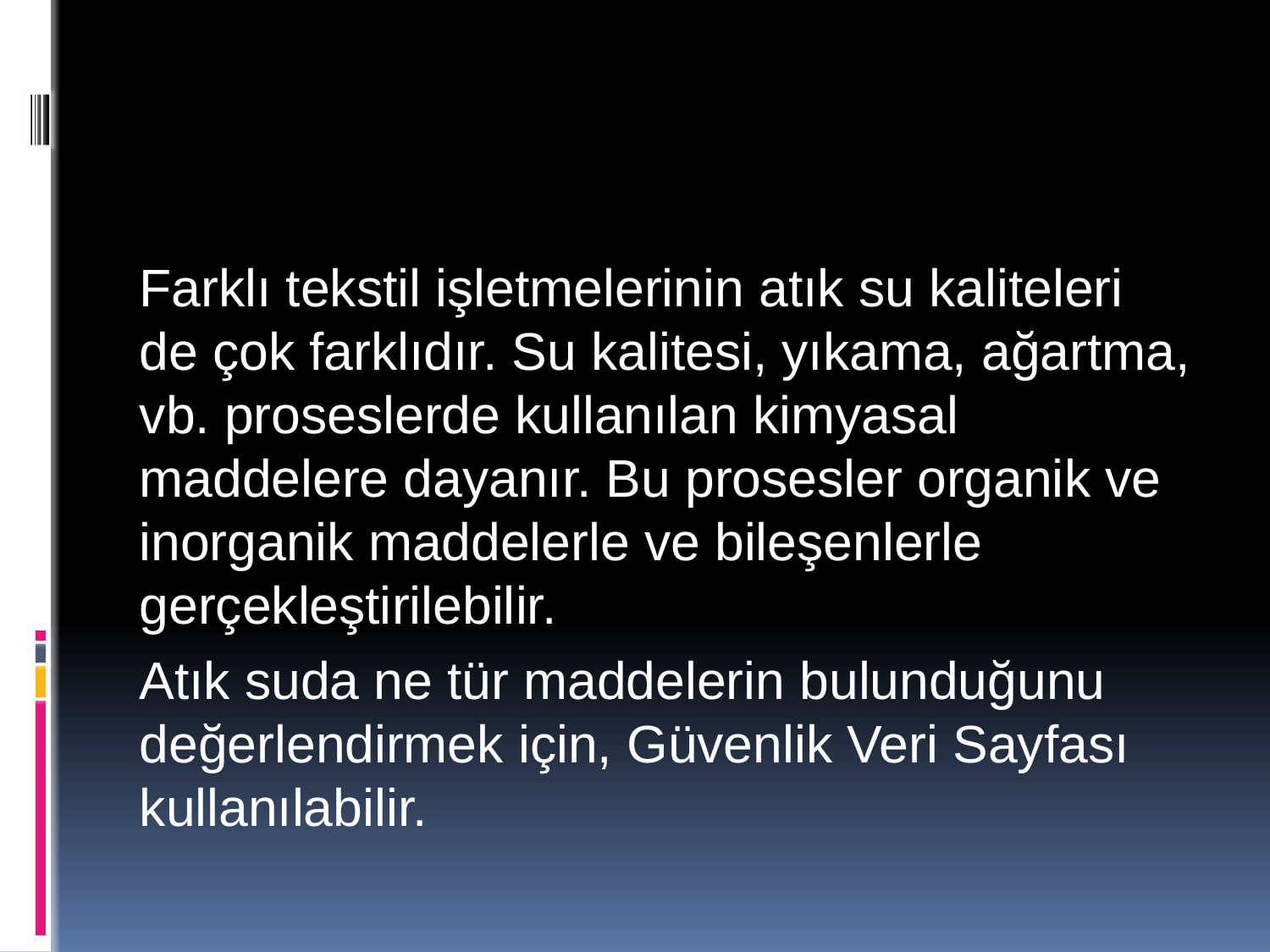

#
Farklı tekstil işletmelerinin atık su kaliteleri de çok farklıdır. Su kalitesi, yıkama, ağartma, vb. proseslerde kullanılan kimyasal maddelere dayanır. Bu prosesler organik ve inorganik maddelerle ve bileşenlerle gerçekleştirilebilir.
Atık suda ne tür maddelerin bulunduğunu değerlendirmek için, Güvenlik Veri Sayfası kullanılabilir.